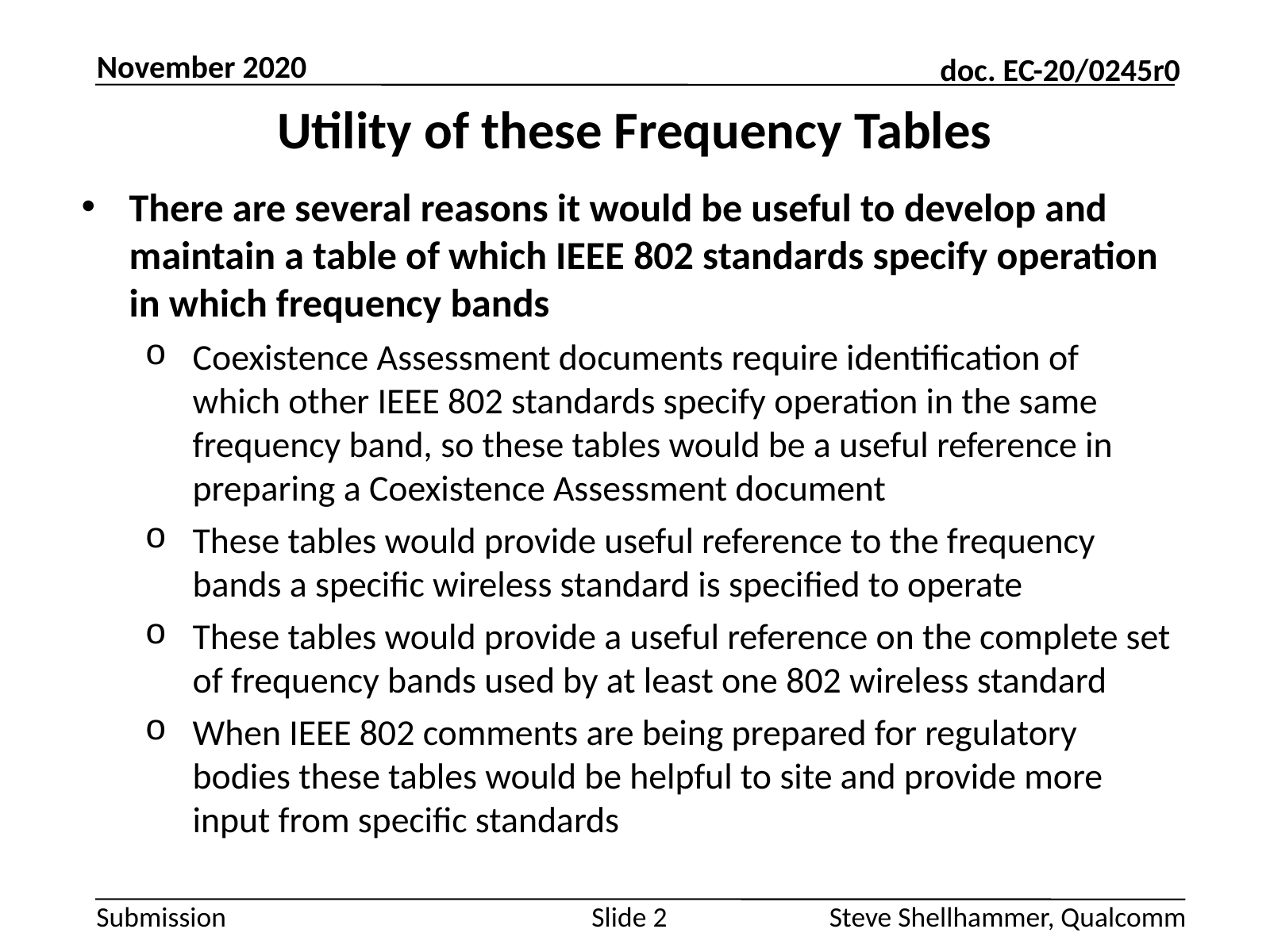

November 2020
# Utility of these Frequency Tables
There are several reasons it would be useful to develop and maintain a table of which IEEE 802 standards specify operation in which frequency bands
Coexistence Assessment documents require identification of which other IEEE 802 standards specify operation in the same frequency band, so these tables would be a useful reference in preparing a Coexistence Assessment document
These tables would provide useful reference to the frequency bands a specific wireless standard is specified to operate
These tables would provide a useful reference on the complete set of frequency bands used by at least one 802 wireless standard
When IEEE 802 comments are being prepared for regulatory bodies these tables would be helpful to site and provide more input from specific standards
Slide 2
Steve Shellhammer, Qualcomm